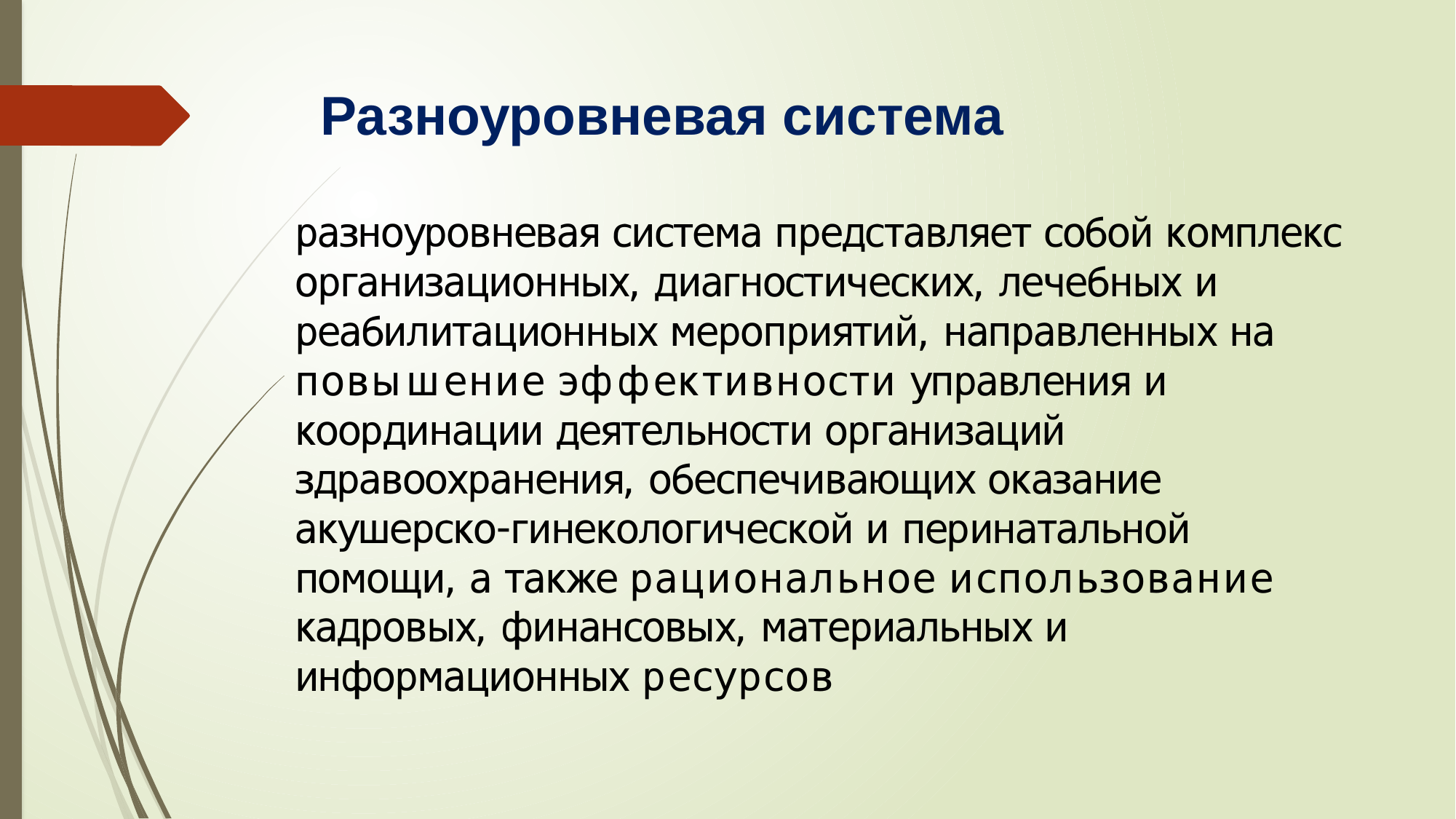

# Разноуровневая система
разноуровневая система представляет собой комплекс организационных, диагностических, лечебных и реабилитационных мероприятий, направленных на повышение эффективности управления и координации деятельности организаций здравоохранения, обеспечивающих оказание акушерско-гинекологической и перинатальной помощи, а также рациональное использование кадровых, финансовых, материальных и информационных ресурсов